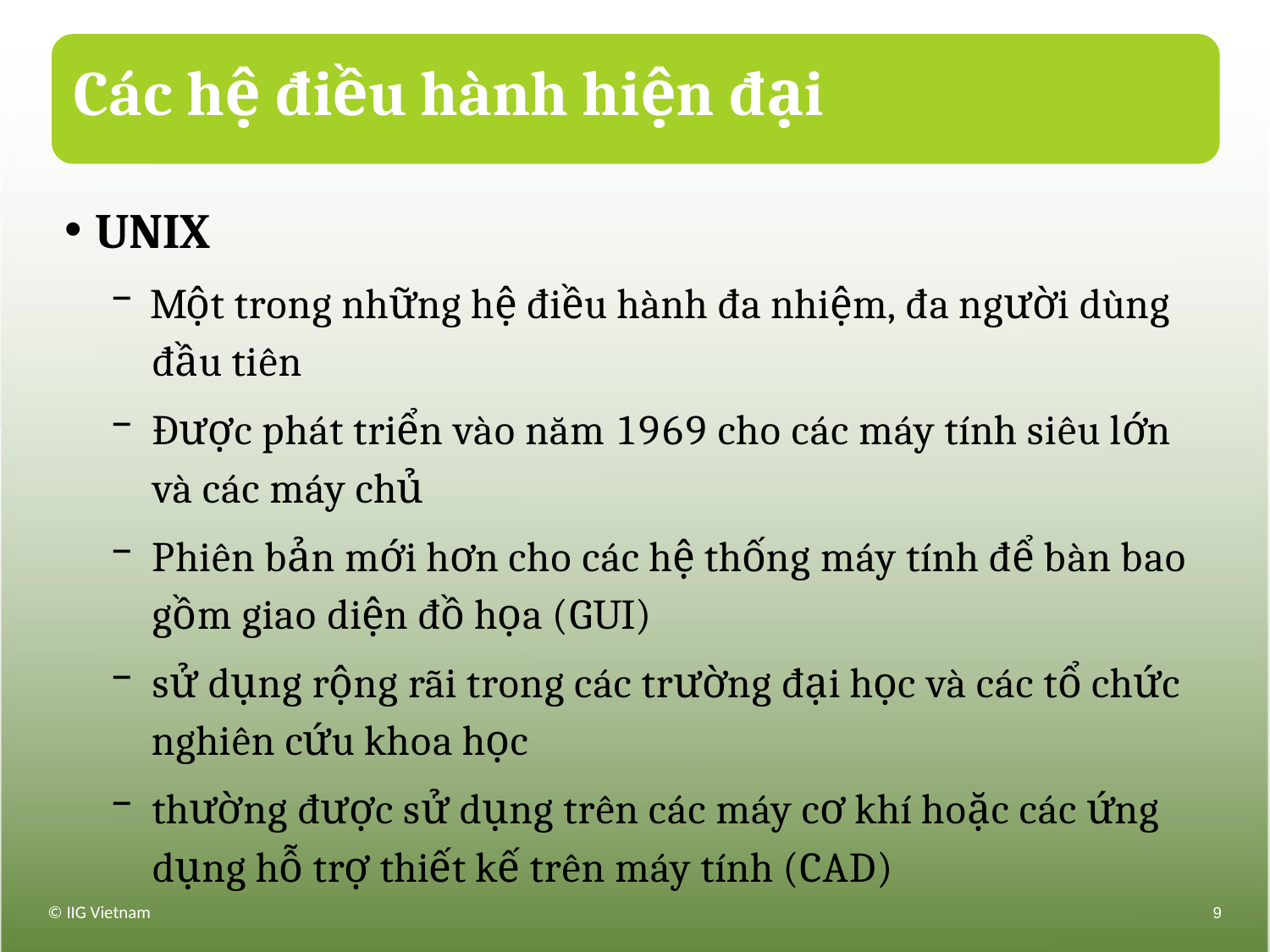

# Các hệ điều hành hiện đại
UNIX
Một trong những hệ điều hành đa nhiệm, đa người dùng đầu tiên
Được phát triển vào năm 1969 cho các máy tính siêu lớn và các máy chủ
Phiên bản mới hơn cho các hệ thống máy tính để bàn bao gồm giao diện đồ họa (GUI)
sử dụng rộng rãi trong các trường đại học và các tổ chức nghiên cứu khoa học
thường được sử dụng trên các máy cơ khí hoặc các ứng dụng hỗ trợ thiết kế trên máy tính (CAD)
© IIG Vietnam
9